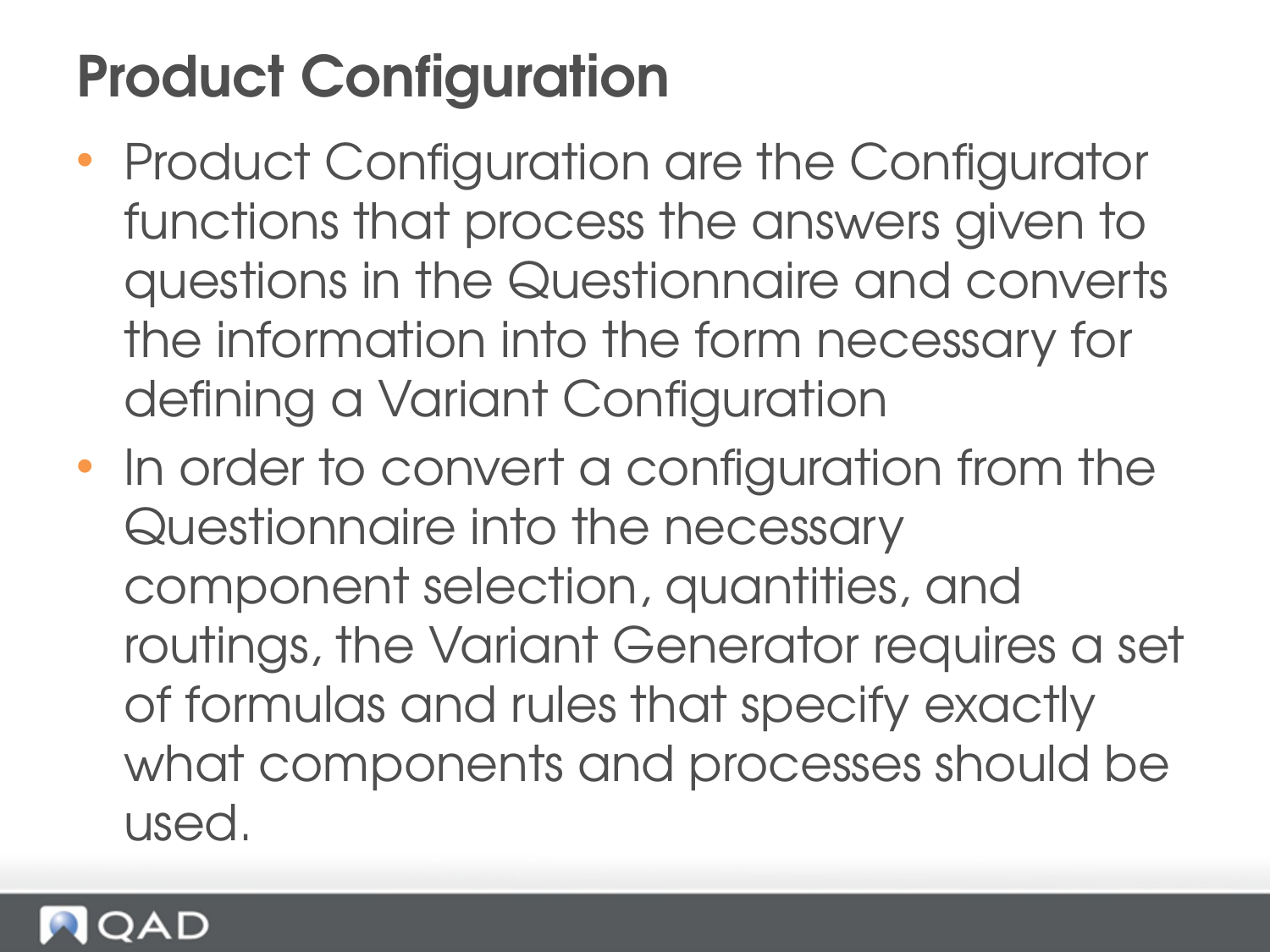

# Product Configuration
Product Configuration are the Configurator functions that process the answers given to questions in the Questionnaire and converts the information into the form necessary for defining a Variant Configuration
In order to convert a configuration from the Questionnaire into the necessary component selection, quantities, and routings, the Variant Generator requires a set of formulas and rules that specify exactly what components and processes should be used.